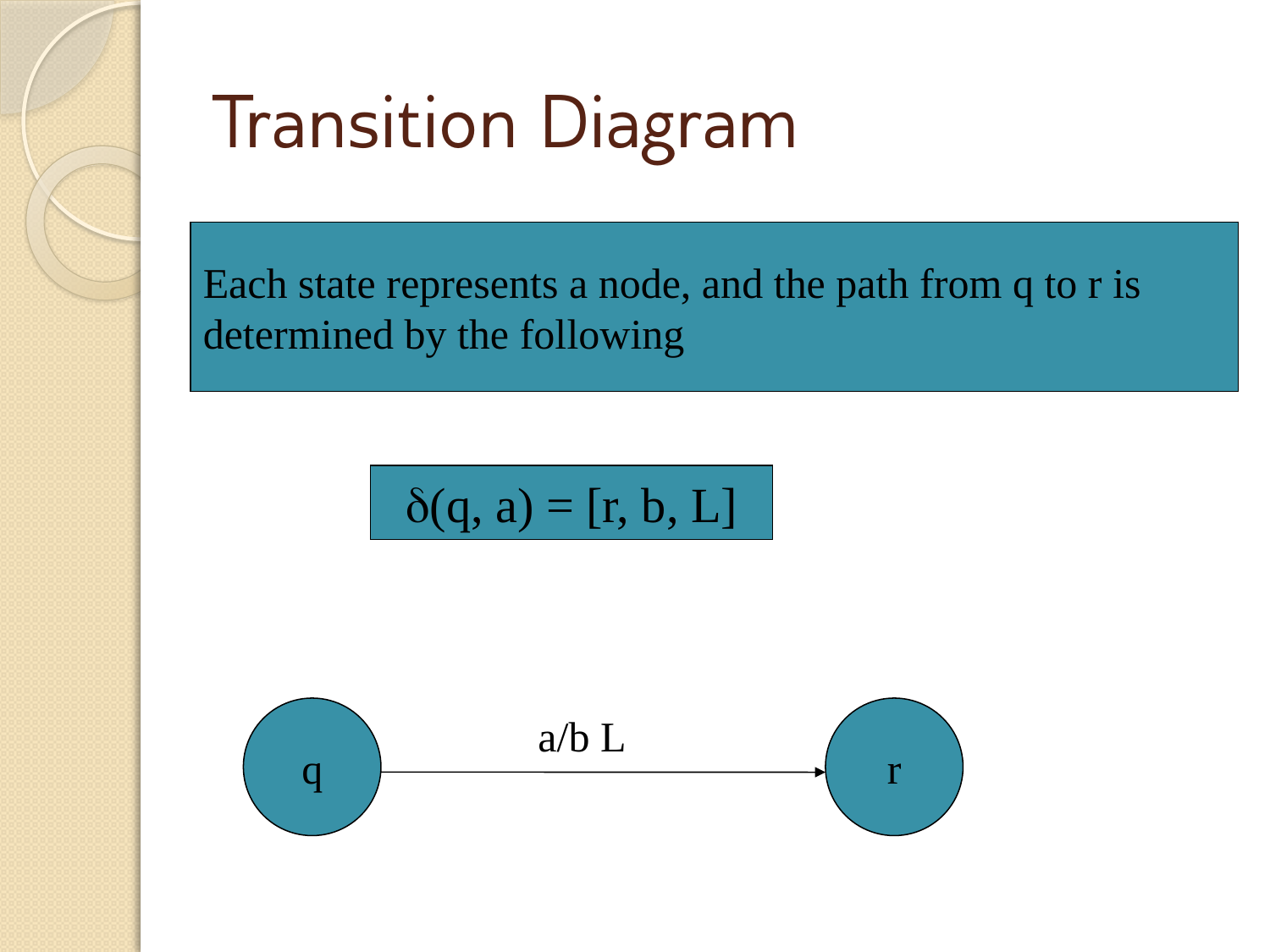

# Transition Diagram
Each state represents a node, and the path from q to r is
determined by the following
δ(q, a) = [r, b, L]
q
r
a/b L